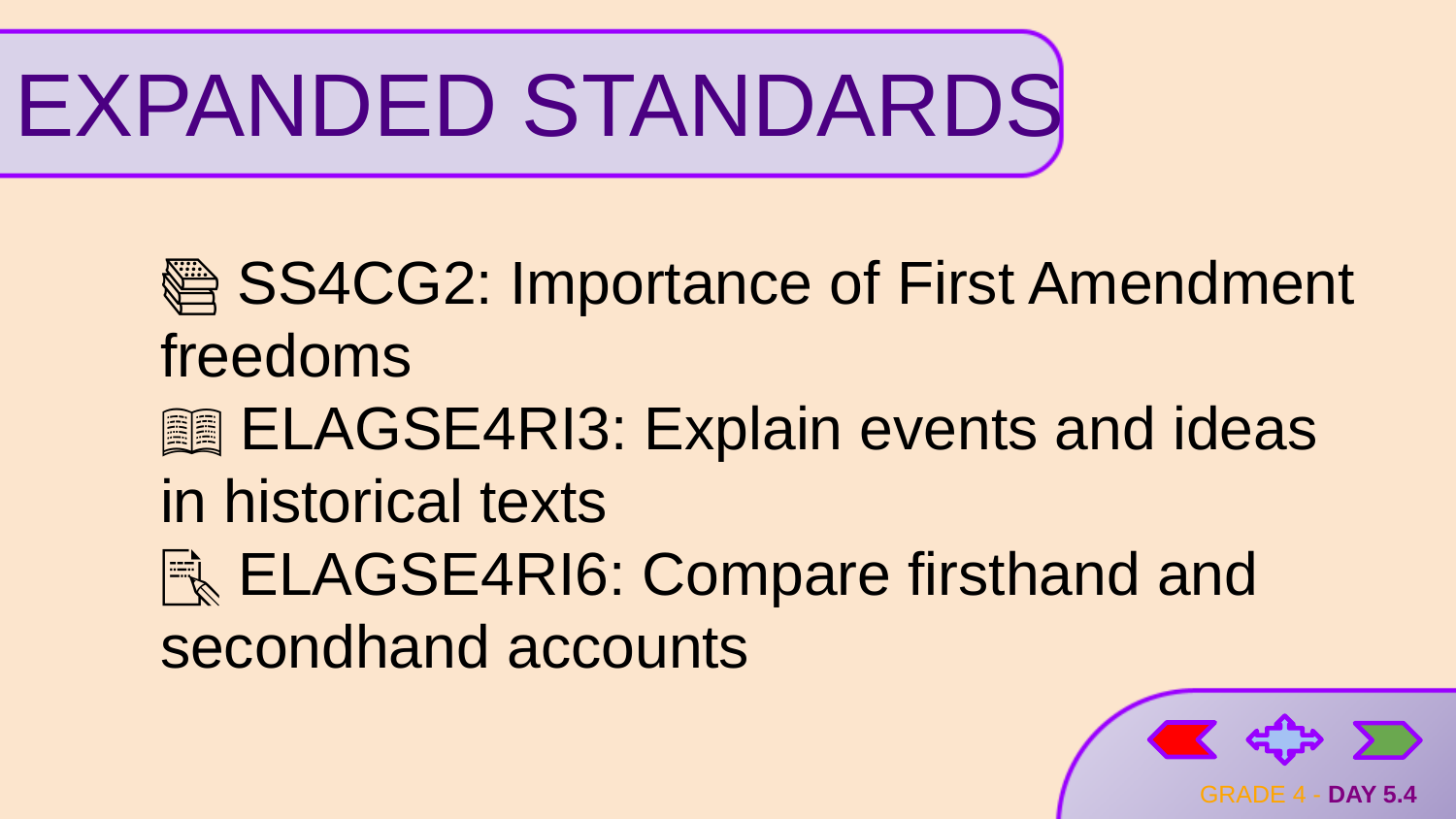

# EXPANDED STANDARDS

📚 SS4CG2: Importance of First Amendment freedoms
📖 ELAGSE4RI3: Explain events and ideas in historical texts
📝 ELAGSE4RI6: Compare firsthand and secondhand accounts

GRADE 4 - DAY 5.4